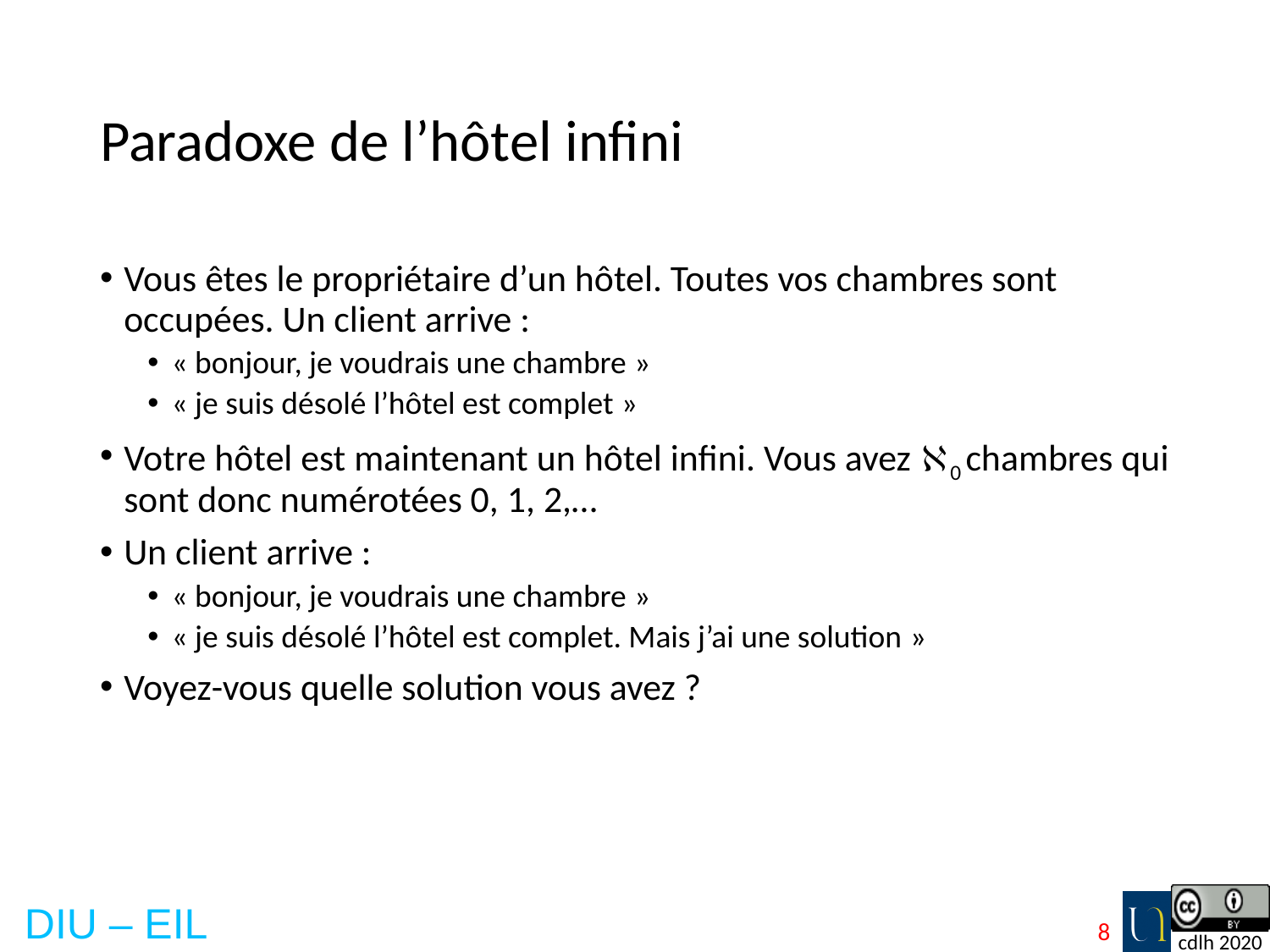

# Paradoxe de l’hôtel infini
Vous êtes le propriétaire d’un hôtel. Toutes vos chambres sont occupées. Un client arrive :
« bonjour, je voudrais une chambre »
« je suis désolé l’hôtel est complet »
Votre hôtel est maintenant un hôtel infini. Vous avez ℵ0 chambres qui sont donc numérotées 0, 1, 2,…
Un client arrive :
« bonjour, je voudrais une chambre »
« je suis désolé l’hôtel est complet. Mais j’ai une solution »
Voyez-vous quelle solution vous avez ?

8